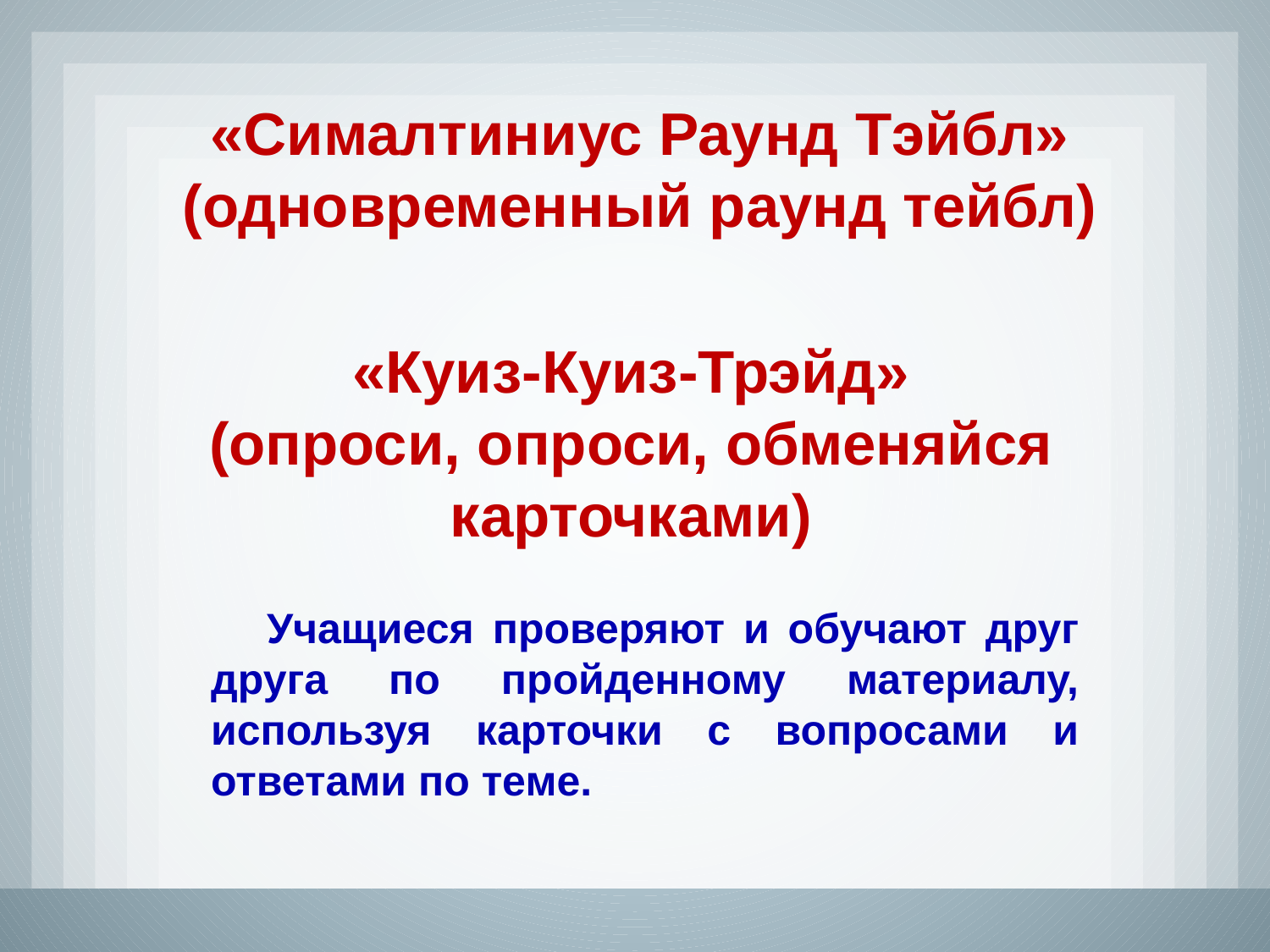

«Сималтиниус Раунд Тэйбл»
(одновременный раунд тейбл)
«Куиз-Куиз-Трэйд»
(опроси, опроси, обменяйся карточками)
   Учащиеся проверяют и обучают друг друга по пройденному материалу, используя карточки с вопросами и ответами по теме.